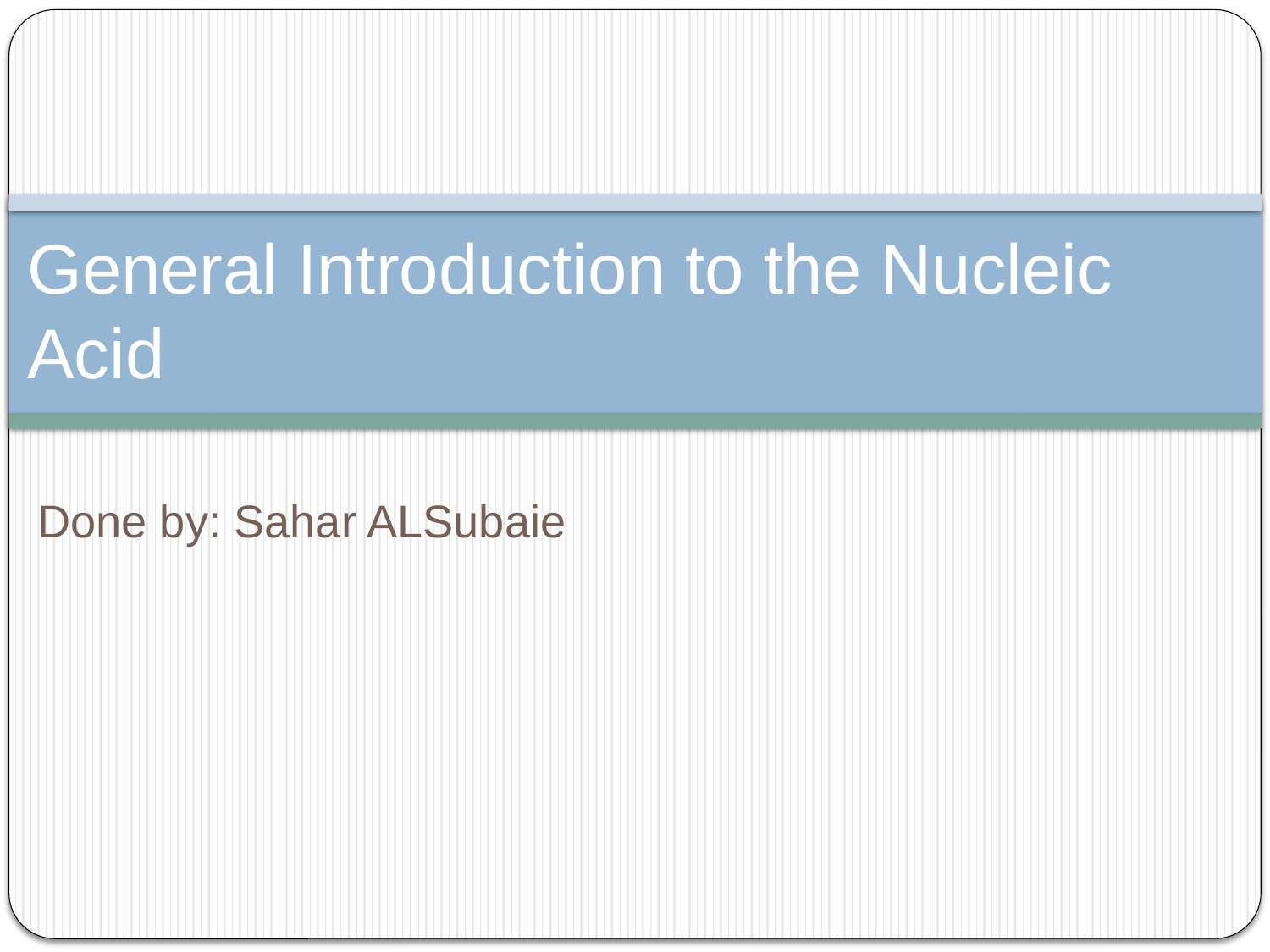

# General Introduction to the Nucleic Acid
Done by: Sahar ALSubaie